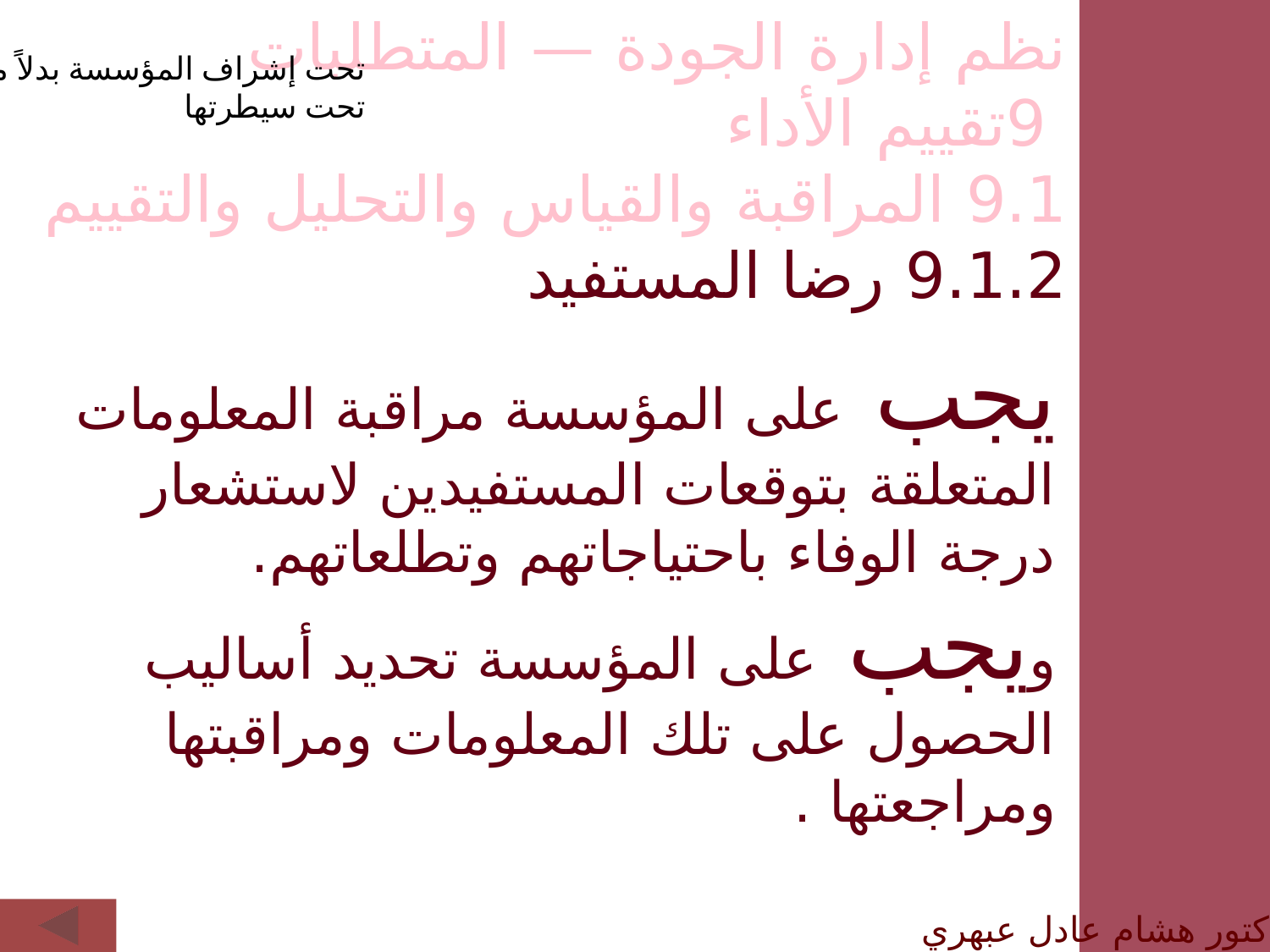

نظم إدارة الجودة — المتطلبات
 9تقييم الأداء
9.1 المراقبة والقياس والتحليل والتقييم
9.1.2 رضا المستفيد

تحت إشراف المؤسسة بدلاً من
تحت سيطرتها
يجب على المؤسسة مراقبة المعلومات المتعلقة بتوقعات المستفيدين لاستشعار درجة الوفاء باحتياجاتهم وتطلعاتهم.
ويجب على المؤسسة تحديد أساليب الحصول على تلك المعلومات ومراقبتها ومراجعتها .

الدكتور هشام عادل عبهري